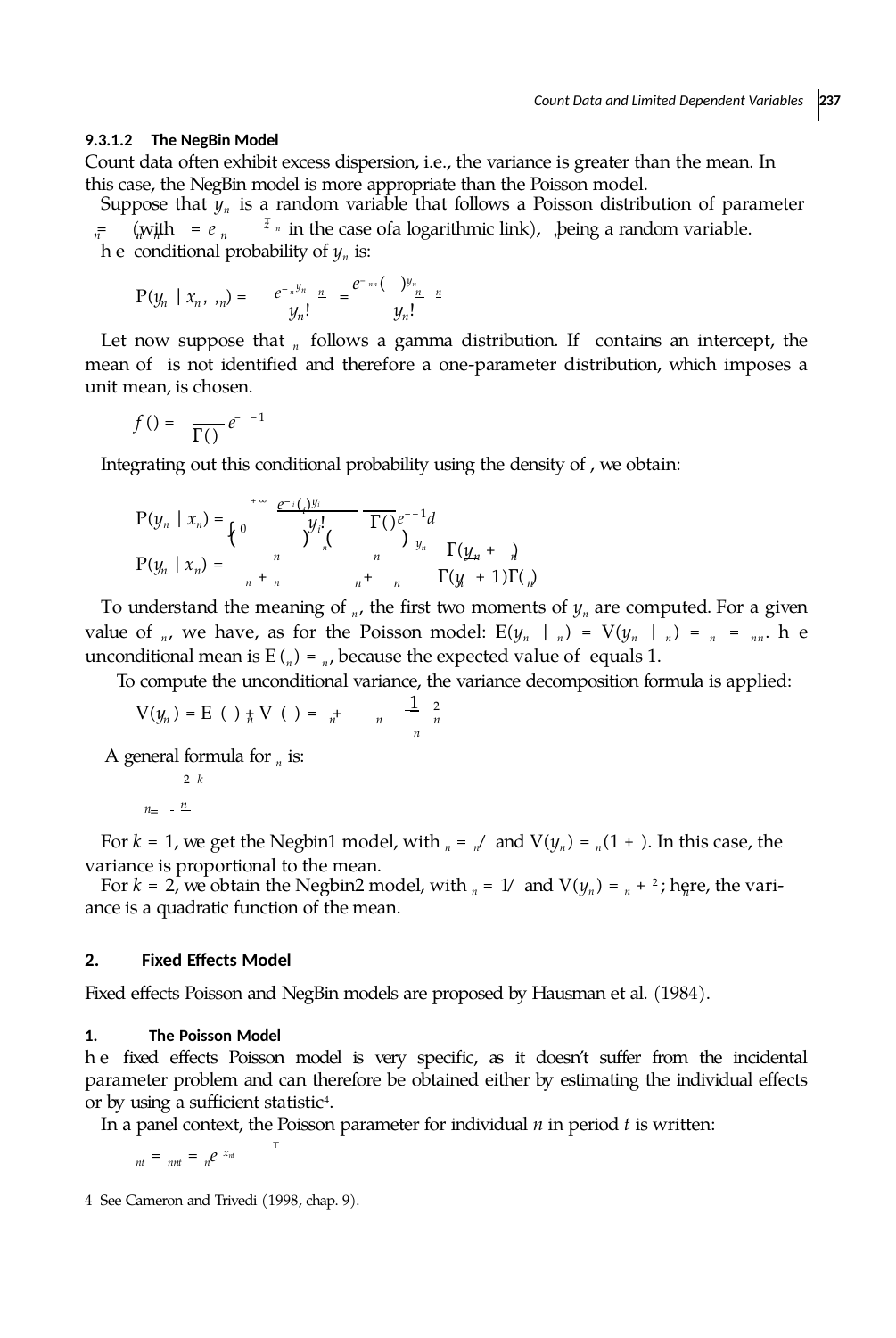

Count Data and Limited Dependent Variables  237

9.3.1.2  The NegBin Model
Count data often exhibit excess dispersion, i.e., the variance is greater than the mean. In this case, the NegBin model is more appropriate than the Poisson model.
Suppose that yn is a random variable that follows a Poisson distribution of parameter

⊤
 z
 =   (with  = e	in the case ofa logarithmic link),  being a random variable.
n
n	n n	n	n
he conditional probability of yn is:
e–n yn
e–nn (  )yn
P(y | x , , ) = 	n  = 	n n
n	n  n
y !	y !
n	n
Let now suppose that n  follows a gamma distribution. If  contains an intercept, the mean of  is not identiﬁed and therefore a one-parameter distribution, which imposes a unit mean, is chosen.

– –1
f () =	e
Г()
Integrating out this conditional probability using the density of , we obtain:

+∞ e–i (i)yi

e––1d
P(yn | xn) = ∫
yi!	Г()

0
(
) (
)

y

		 Г(y +  )
n
n
n
n	n	n
P(y | x ) =
n	n
n + n	 + 	Г(y + 1)Г( )
n	n	n	n
To understand the meaning of n, the ﬁrst two moments of yn are computed. For a given value of n, we have, as for the Poisson model: E(yn  | n) = V(yn  | n) = n  = nn. he unconditional mean is E (n) = n, because the expected value of  equals 1.
To compute the unconditional variance, the variance decomposition formula is applied:
 1
2
n
V(y ) = E ( ) + V ( ) =  +
n		n		n	n

n
A general formula for n is:
2–k
 =  n
n

For k = 1, we get the Negbin1 model, with n  = n∕ and V(yn) = n(1 + ). In this case, the variance is proportional to the mean.
For k = 2, we obtain the Negbin2 model, with n  = 1∕ and V(yn) = n  + 2 ; here, the vari-
n
ance is a quadratic function of the mean.

Fixed Effects Model
Fixed effects Poisson and NegBin models are proposed by Hausman et al. (1984).

The Poisson Model
he ﬁxed effects Poisson model is very speciﬁc, as it doesn’t suffer from the incidental parameter problem and can therefore be obtained either by estimating the individual effects or by using a suﬃcient statistic4.
In a panel context, the Poisson parameter for individual n in period t is written:
⊤
nt = nnt = ne xnt

4 See Cameron and Trivedi (1998, chap. 9).